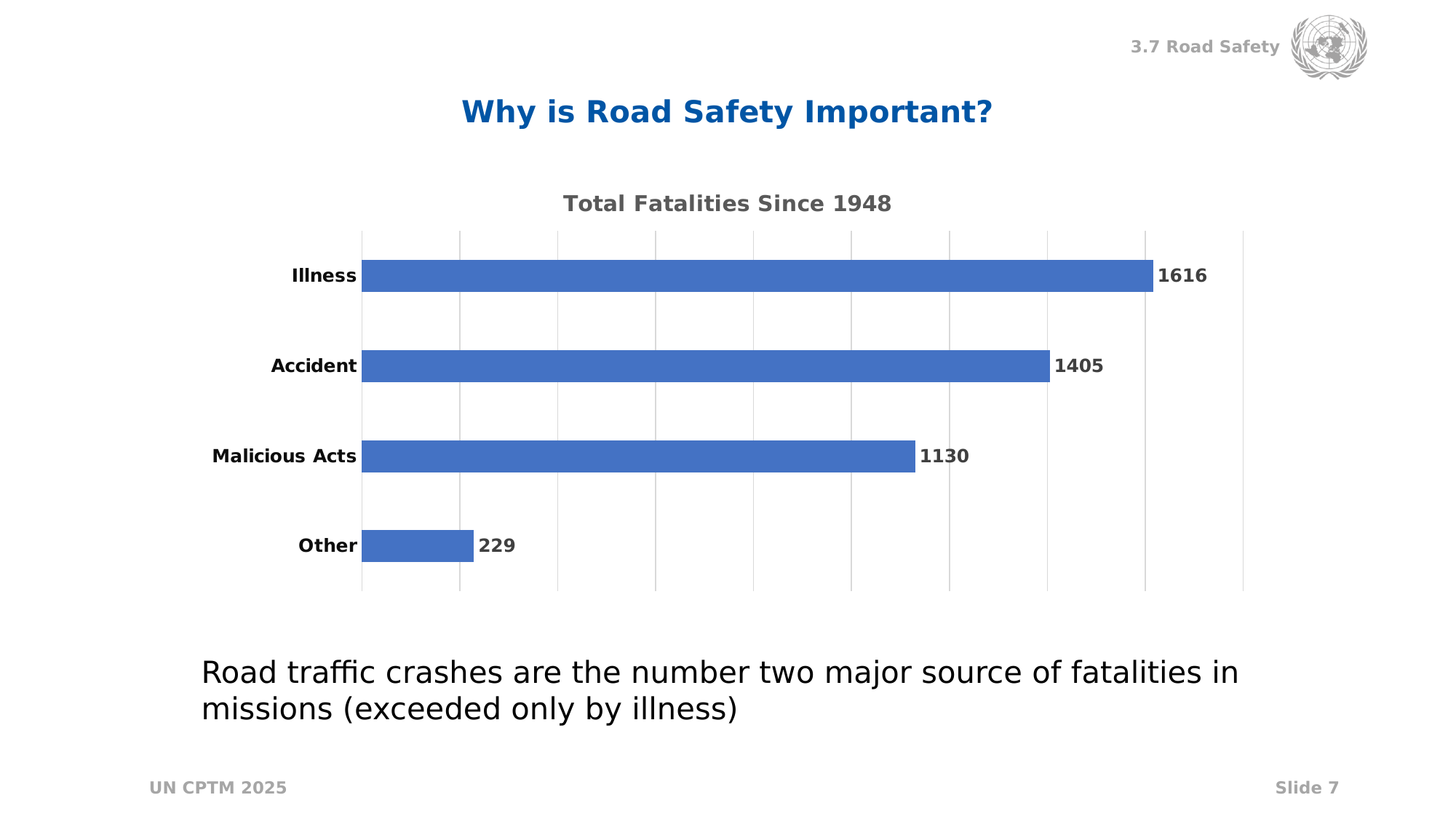

Why is Road Safety Important?

### Chart: Total Fatalities Since 1948

| Category | Series 1 |
|---|---|
| Other | 229.0 |
| Malicious Acts | 1130.0 |
| Accident | 1405.0 |
| Illness | 1616.0 |
Road traffic crashes are the number two major source of fatalities in missions (exceeded only by illness)